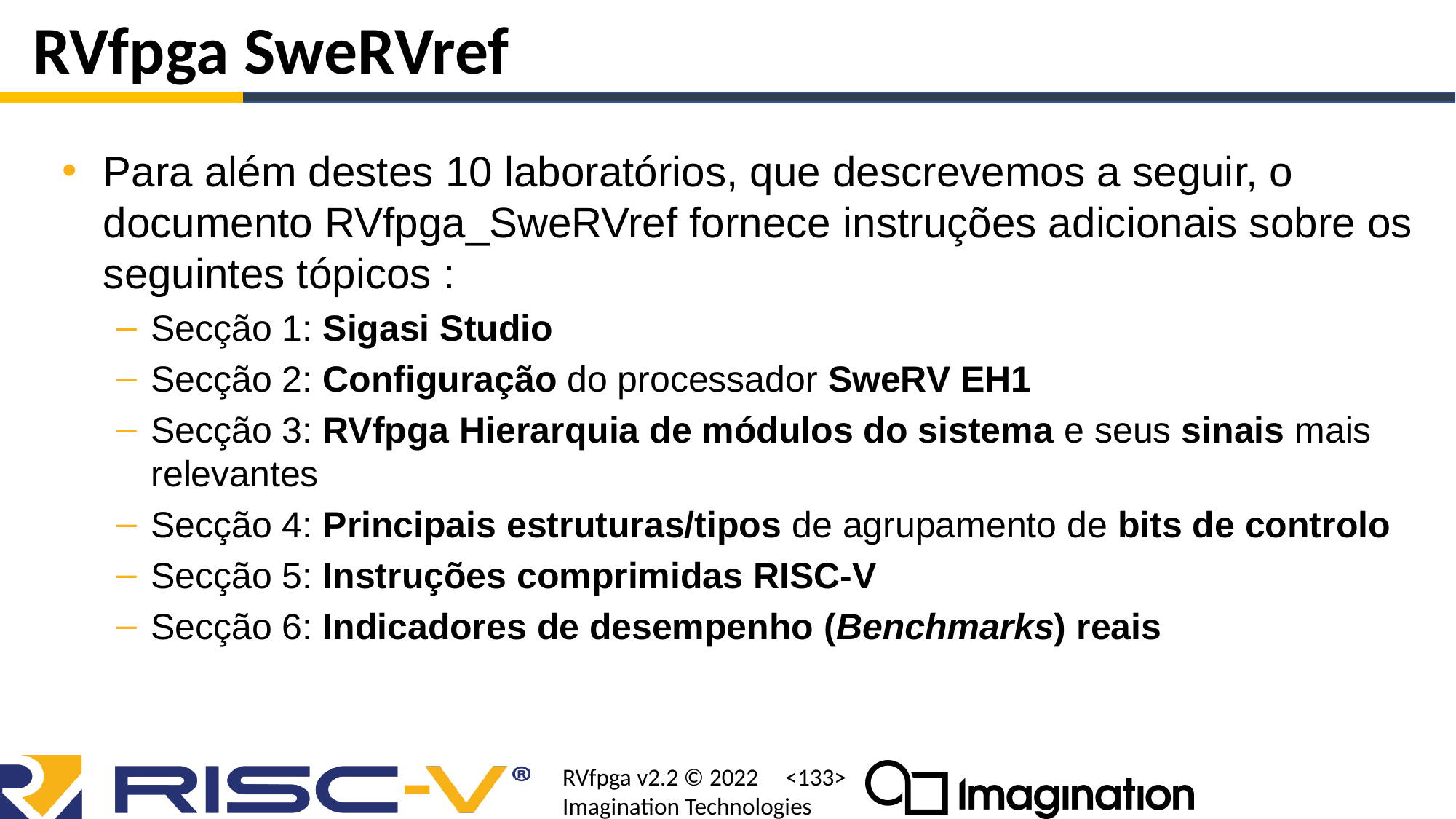

# RVfpga SweRVref
Para além destes 10 laboratórios, que descrevemos a seguir, o documento RVfpga_SweRVref fornece instruções adicionais sobre os seguintes tópicos :
Secção 1: Sigasi Studio
Secção 2: Configuração do processador SweRV EH1
Secção 3: RVfpga Hierarquia de módulos do sistema e seus sinais mais relevantes
Secção 4: Principais estruturas/tipos de agrupamento de bits de controlo
Secção 5: Instruções comprimidas RISC-V
Secção 6: Indicadores de desempenho (Benchmarks) reais